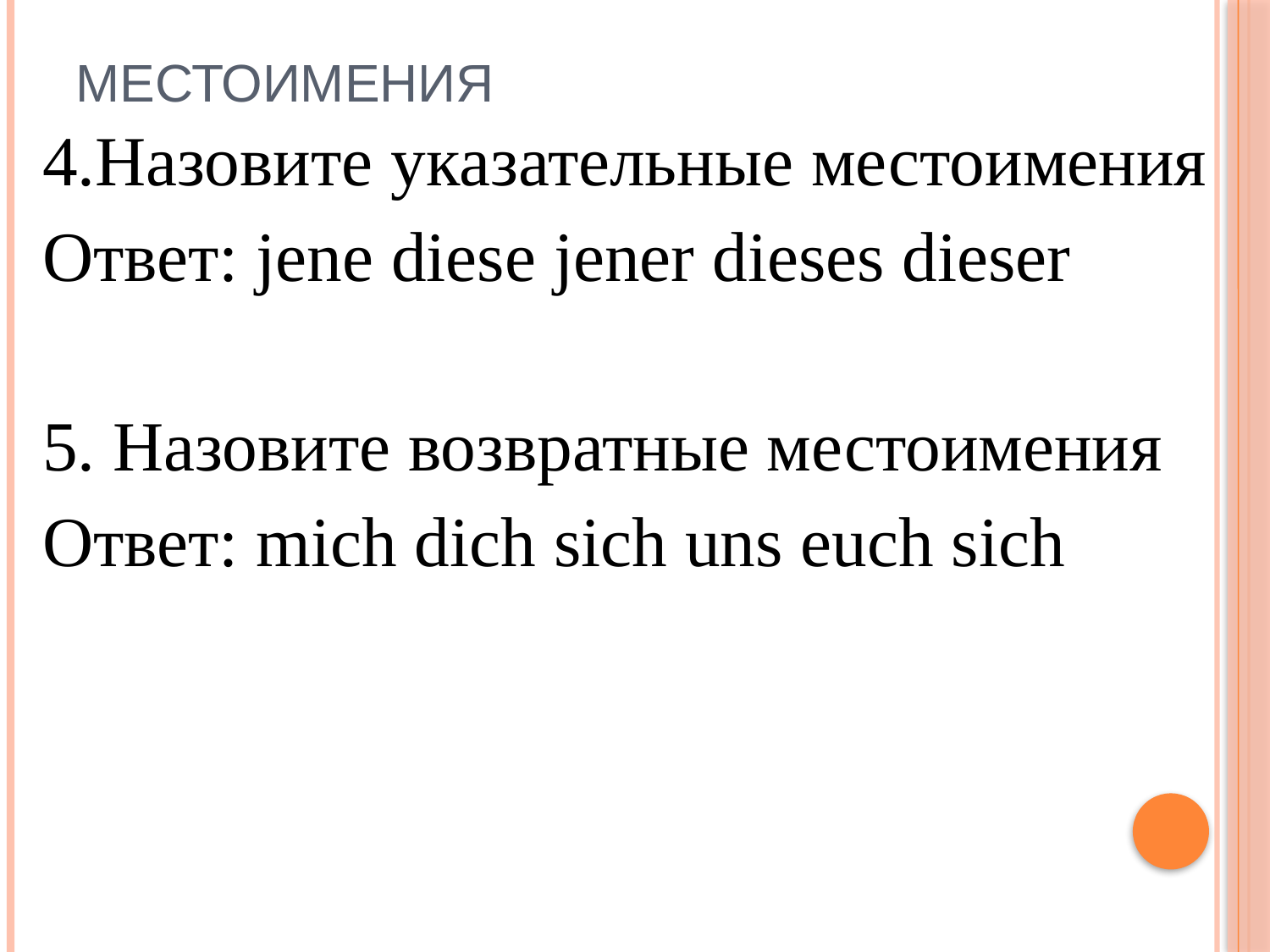

# Местоимения
4.Назовите указательные местоимения
Ответ: jene diese jener dieses dieser

5. Назовите возвратные местоимения
Ответ: mich dich sich uns euch sich